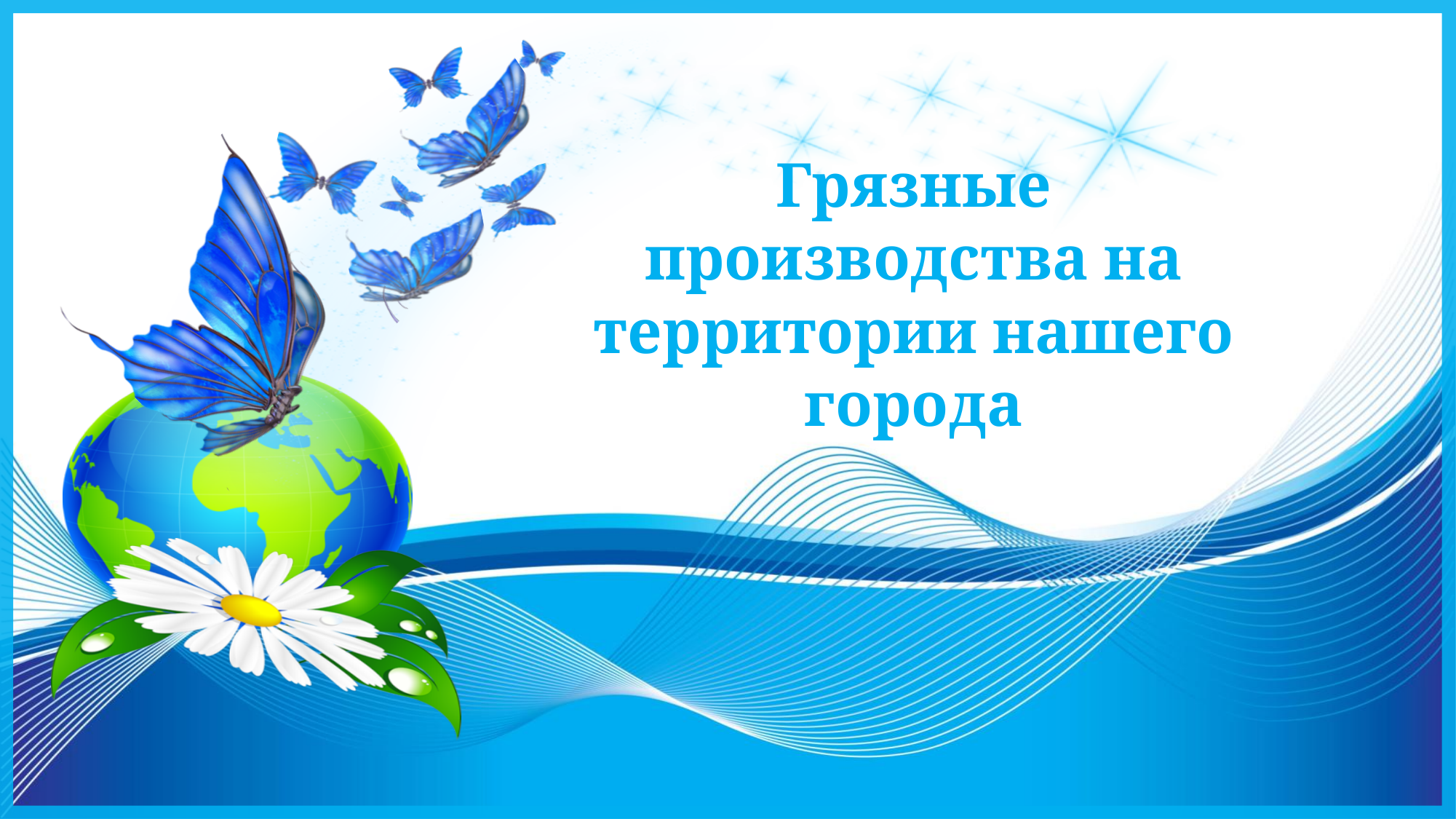

# Грязные производства на территории нашего города